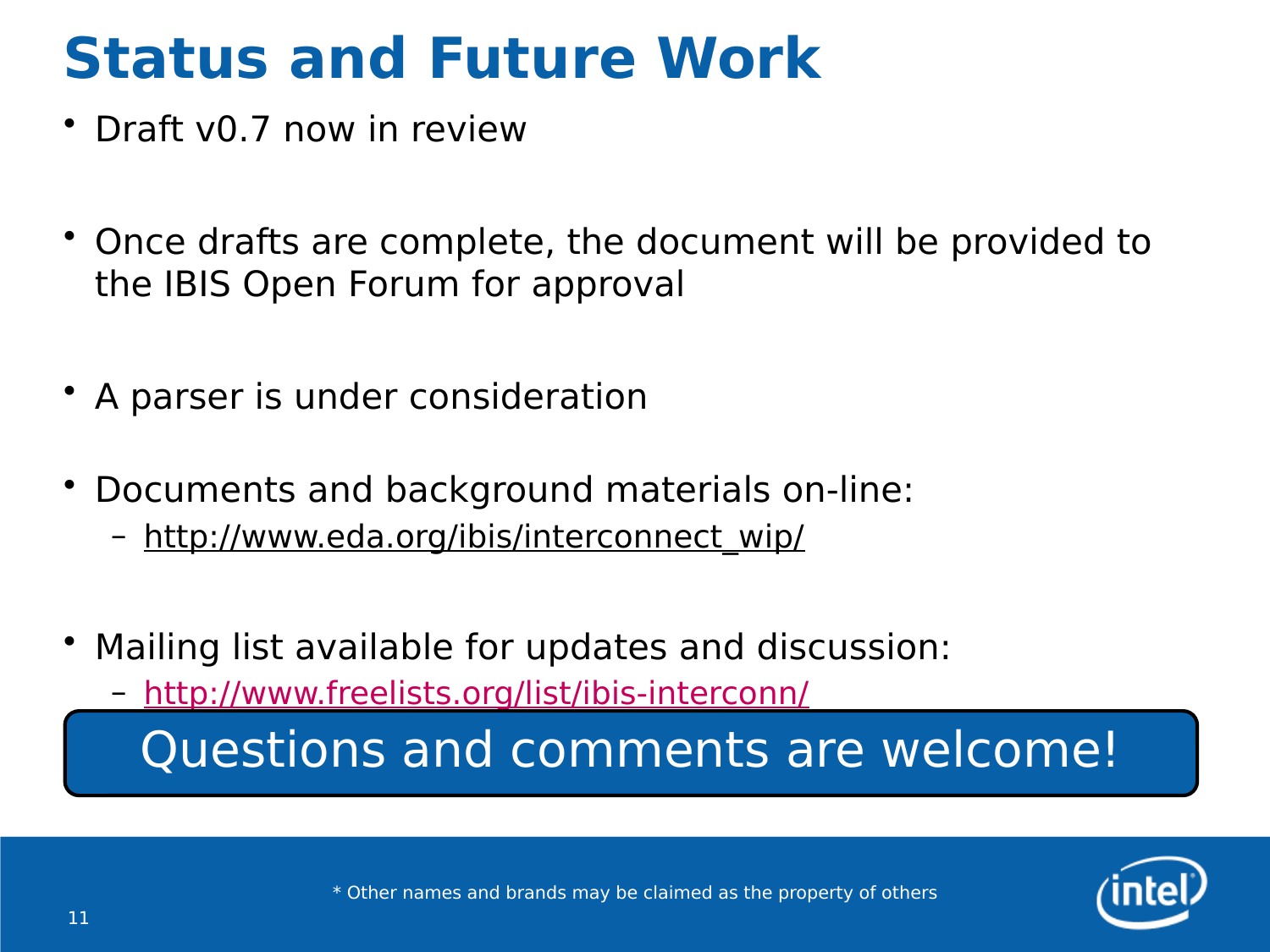

# Status and Future Work
Draft v0.7 now in review

Once drafts are complete, the document will be provided to the IBIS Open Forum for approval

A parser is under consideration

Documents and background materials on-line:
http://www.eda.org/ibis/interconnect_wip/

Mailing list available for updates and discussion:
http://www.freelists.org/list/ibis-interconn/

Questions and comments are welcome!